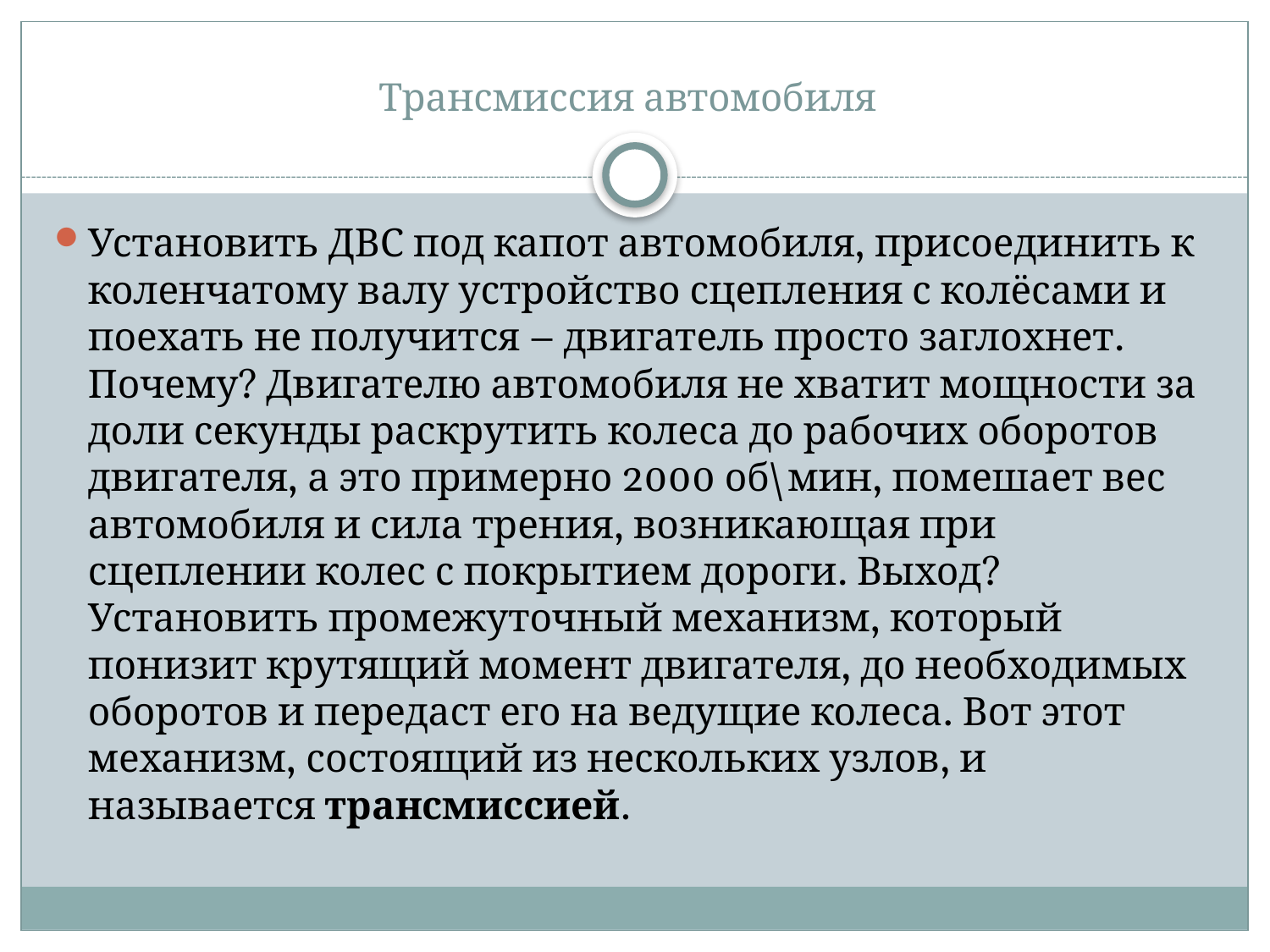

# Трансмиссия автомобиля
Установить ДВС под капот автомобиля, присоединить к коленчатому валу устройство сцепления с колёсами и поехать не получится – двигатель просто заглохнет. Почему? Двигателю автомобиля не хватит мощности за доли секунды раскрутить колеса до рабочих оборотов двигателя, а это примерно 2000 об\мин, помешает вес автомобиля и сила трения, возникающая при сцеплении колес с покрытием дороги. Выход? Установить промежуточный механизм, который понизит крутящий момент двигателя, до необходимых оборотов и передаст его на ведущие колеса. Вот этот механизм, состоящий из нескольких узлов, и называется трансмиссией.